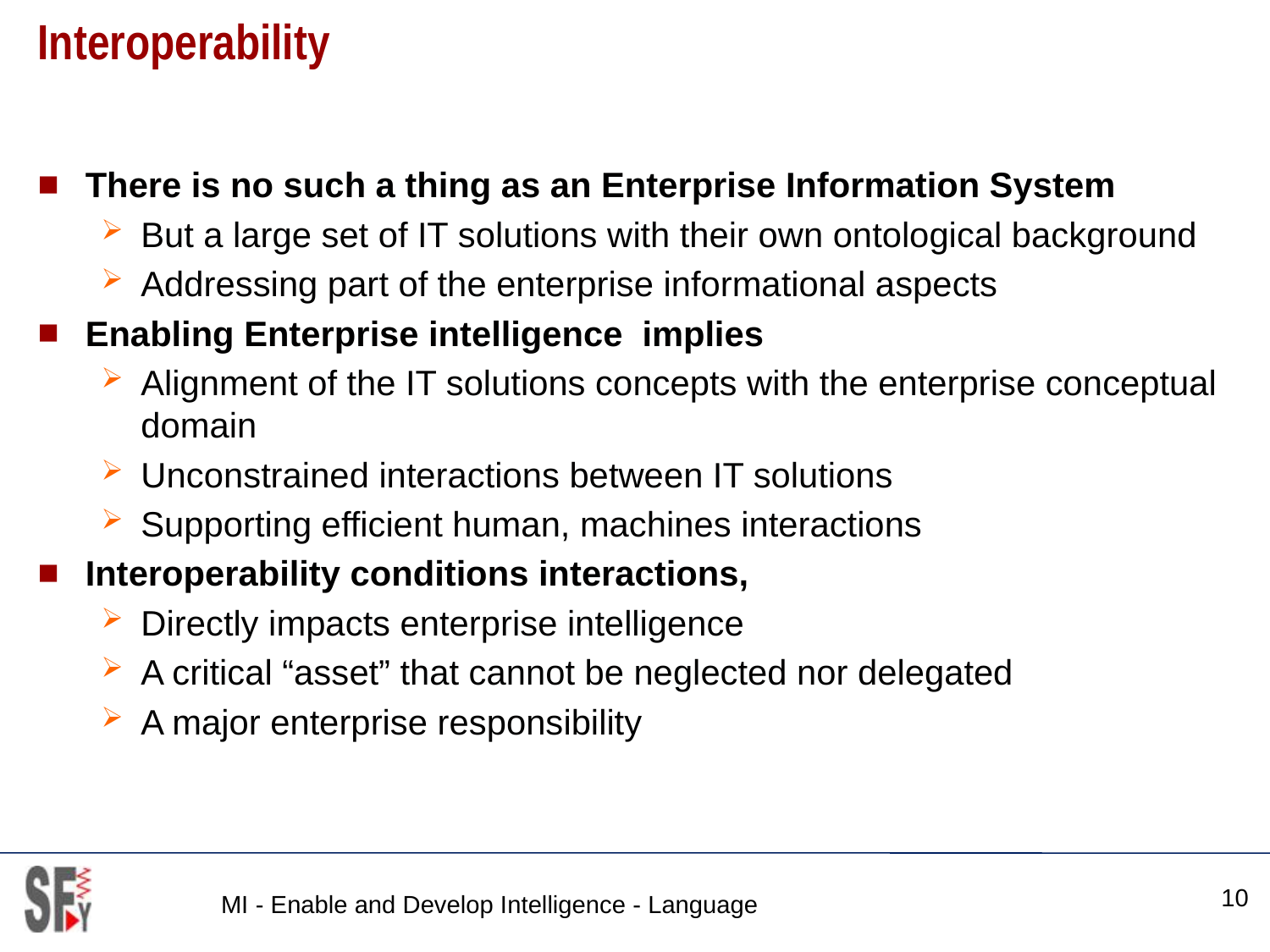

# Interoperability
There is no such a thing as an Enterprise Information System
But a large set of IT solutions with their own ontological background
Addressing part of the enterprise informational aspects
Enabling Enterprise intelligence  implies
Alignment of the IT solutions concepts with the enterprise conceptual domain
Unconstrained interactions between IT solutions
Supporting efficient human, machines interactions
Interoperability conditions interactions,
Directly impacts enterprise intelligence
A critical “asset” that cannot be neglected nor delegated
A major enterprise responsibility
10
MI - Enable and Develop Intelligence - Language